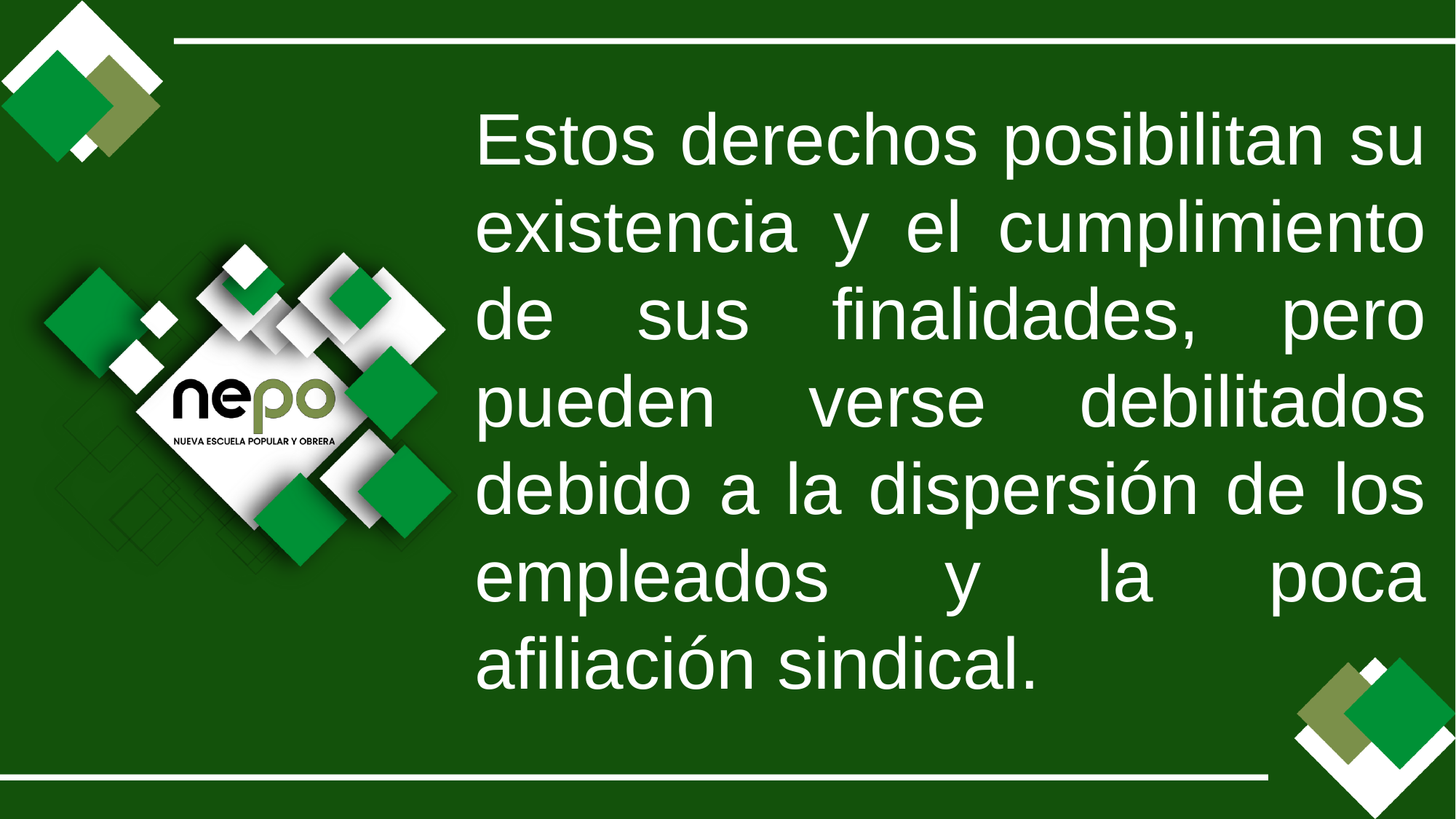

Estos derechos posibilitan su existencia y el cumplimiento de sus finalidades, pero pueden verse debilitados debido a la dispersión de los empleados y la poca afiliación sindical.